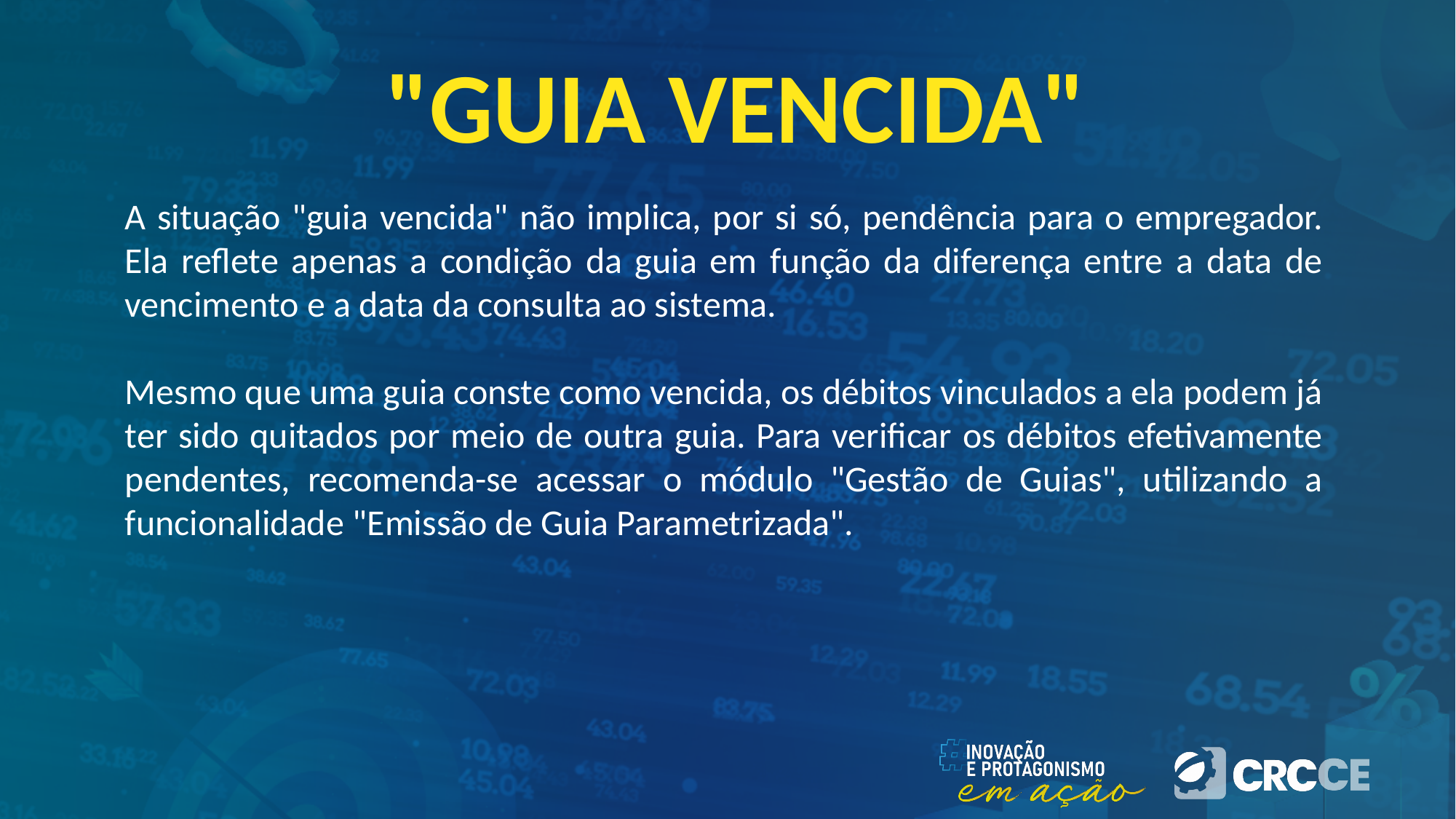

# "GUIA VENCIDA"
A situação "guia vencida" não implica, por si só, pendência para o empregador. Ela reflete apenas a condição da guia em função da diferença entre a data de vencimento e a data da consulta ao sistema.

Mesmo que uma guia conste como vencida, os débitos vinculados a ela podem já ter sido quitados por meio de outra guia. Para verificar os débitos efetivamente pendentes, recomenda-se acessar o módulo "Gestão de Guias", utilizando a funcionalidade "Emissão de Guia Parametrizada".